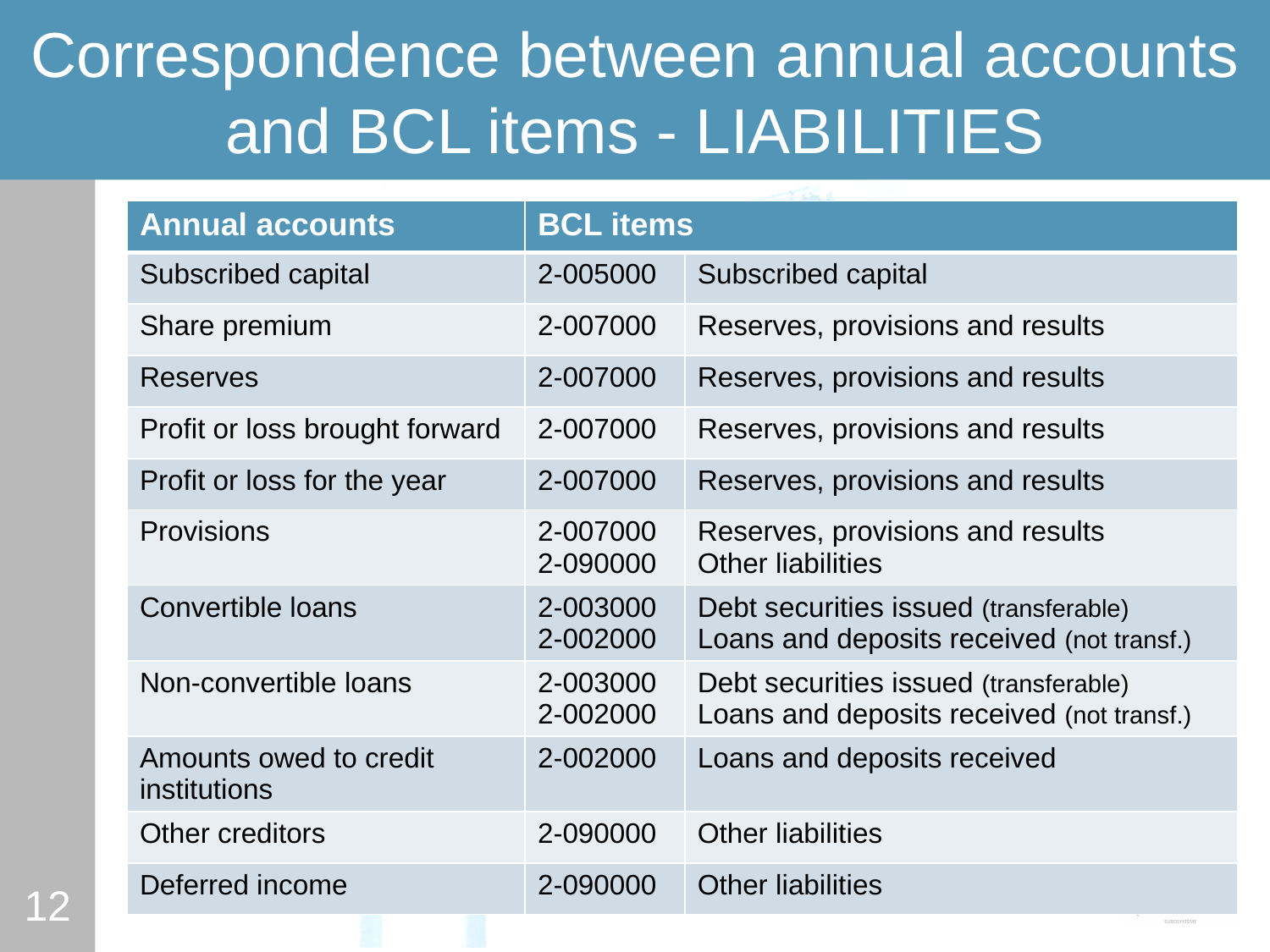

# Correspondence between annual accounts and BCL items - LIABILITIES
| Annual accounts | BCL items |  |
| --- | --- | --- |
| Subscribed capital | 2-005000 | Subscribed capital |
| Share premium | 2-007000 | Reserves, provisions and results |
| Reserves | 2-007000 | Reserves, provisions and results |
| Profit or loss brought forward | 2-007000 | Reserves, provisions and results |
| Profit or loss for the year | 2-007000 | Reserves, provisions and results |
| Provisions | 2-007000 2-090000 | Reserves, provisions and results Other liabilities |
| Convertible loans | 2-003000 2-002000 | Debt securities issued (transferable) Loans and deposits received (not transf.) |
| Non-convertible loans | 2-003000 2-002000 | Debt securities issued (transferable) Loans and deposits received (not transf.) |
| Amounts owed to credit institutions | 2-002000 | Loans and deposits received |
| Other creditors | 2-090000 | Other liabilities |
| Deferred income | 2-090000 | Other liabilities |
12